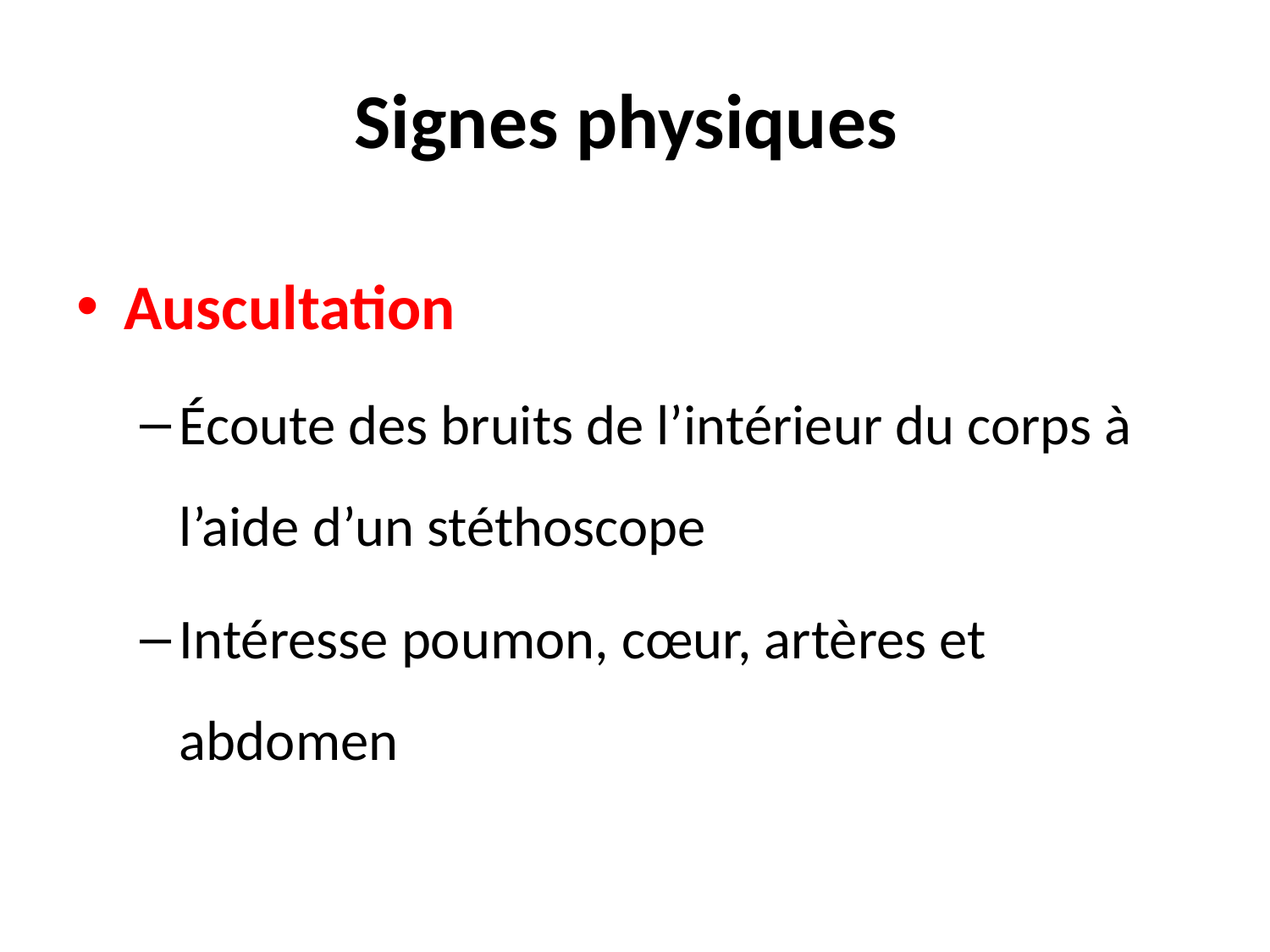

# Signes physiques
Auscultation
Écoute des bruits de l’intérieur du corps à l’aide d’un stéthoscope
Intéresse poumon, cœur, artères et abdomen